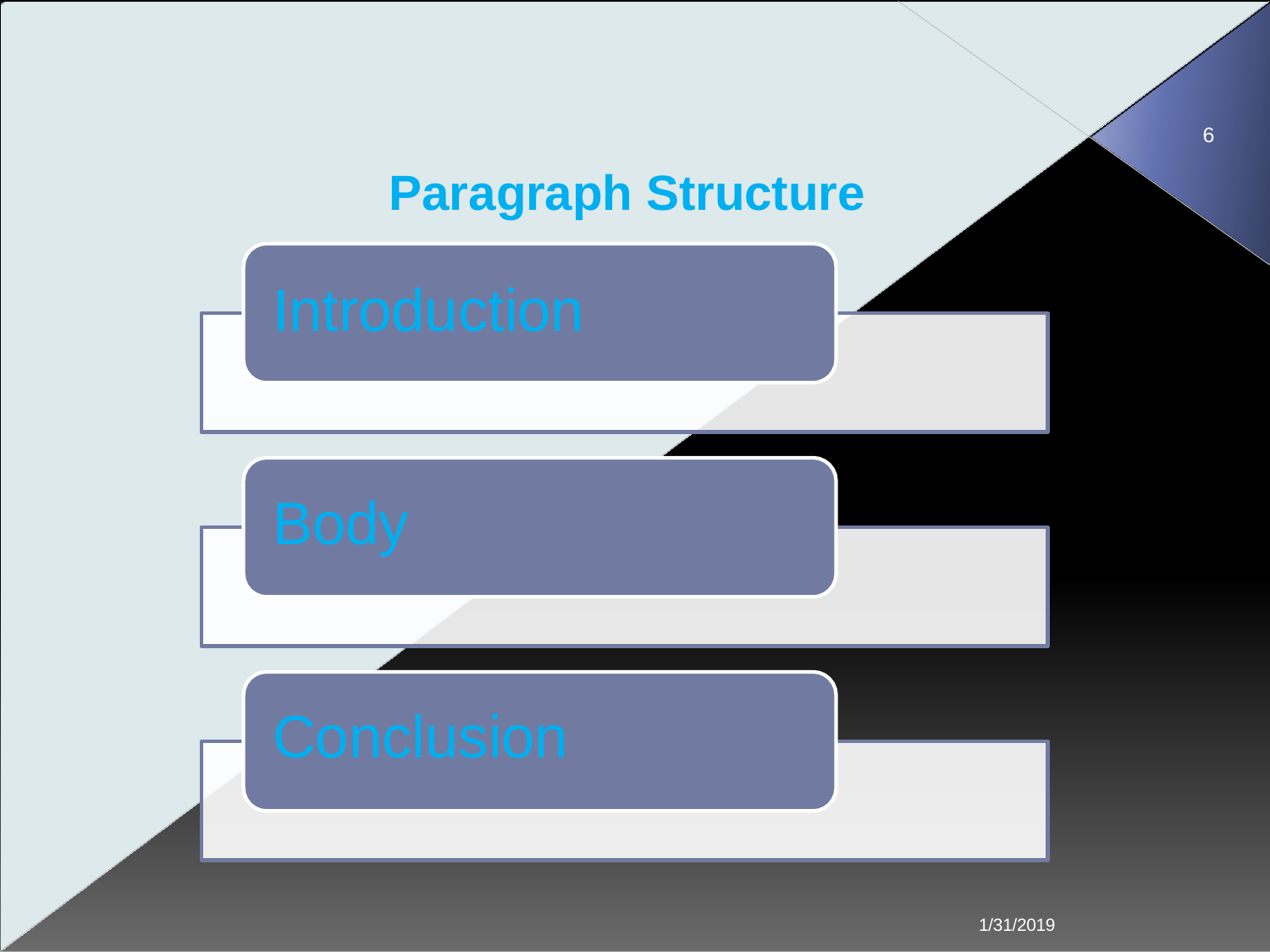

6
# Paragraph Structure

Introduction
Body  Conclusion

1/31/2019